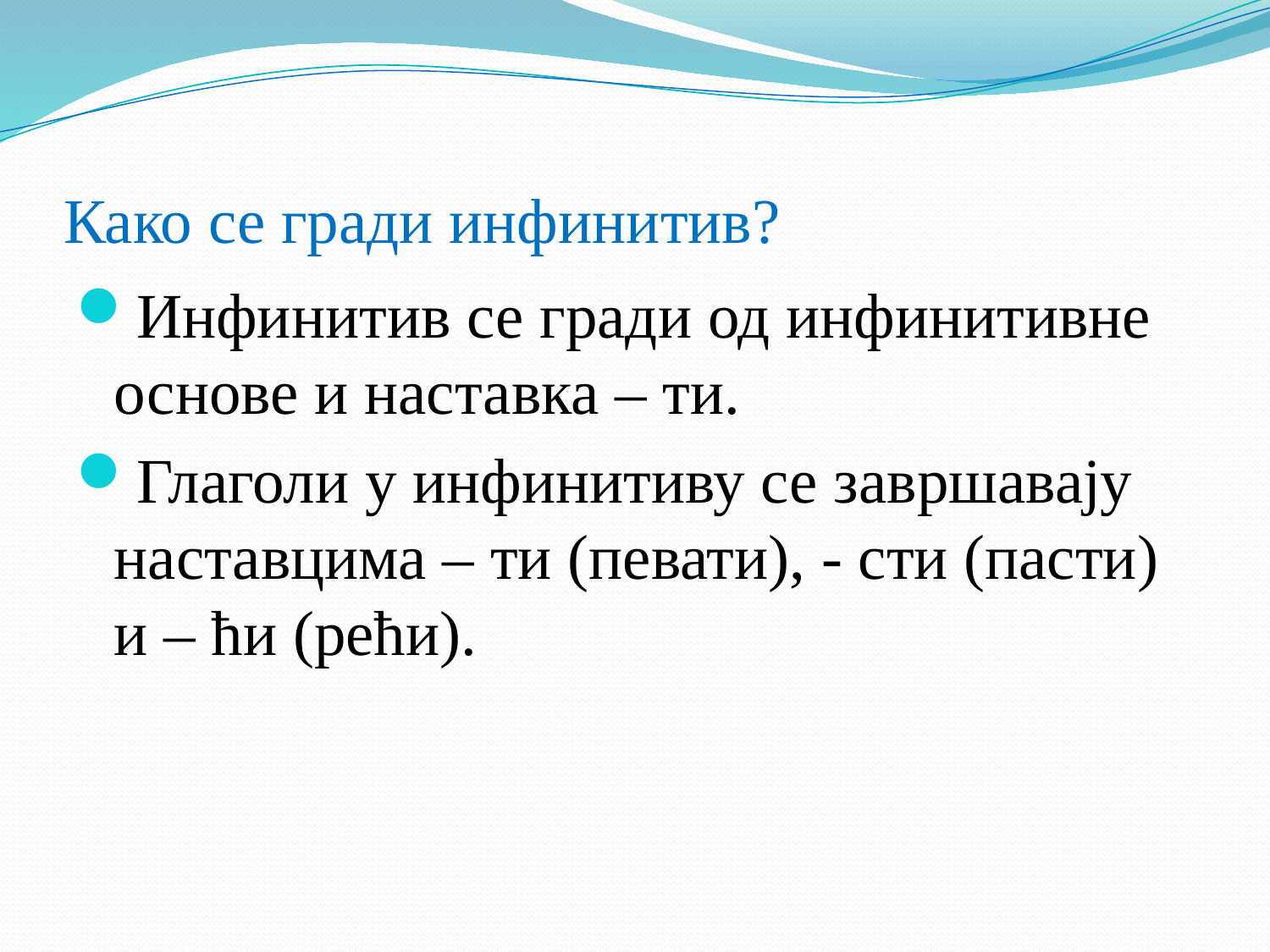

# Како се гради инфинитив?
Инфинитив се гради од инфинитивне основе и наставка – ти.
Глаголи у инфинитиву се завршавају наставцима – ти (певати), - сти (пасти) и – ћи (рећи).